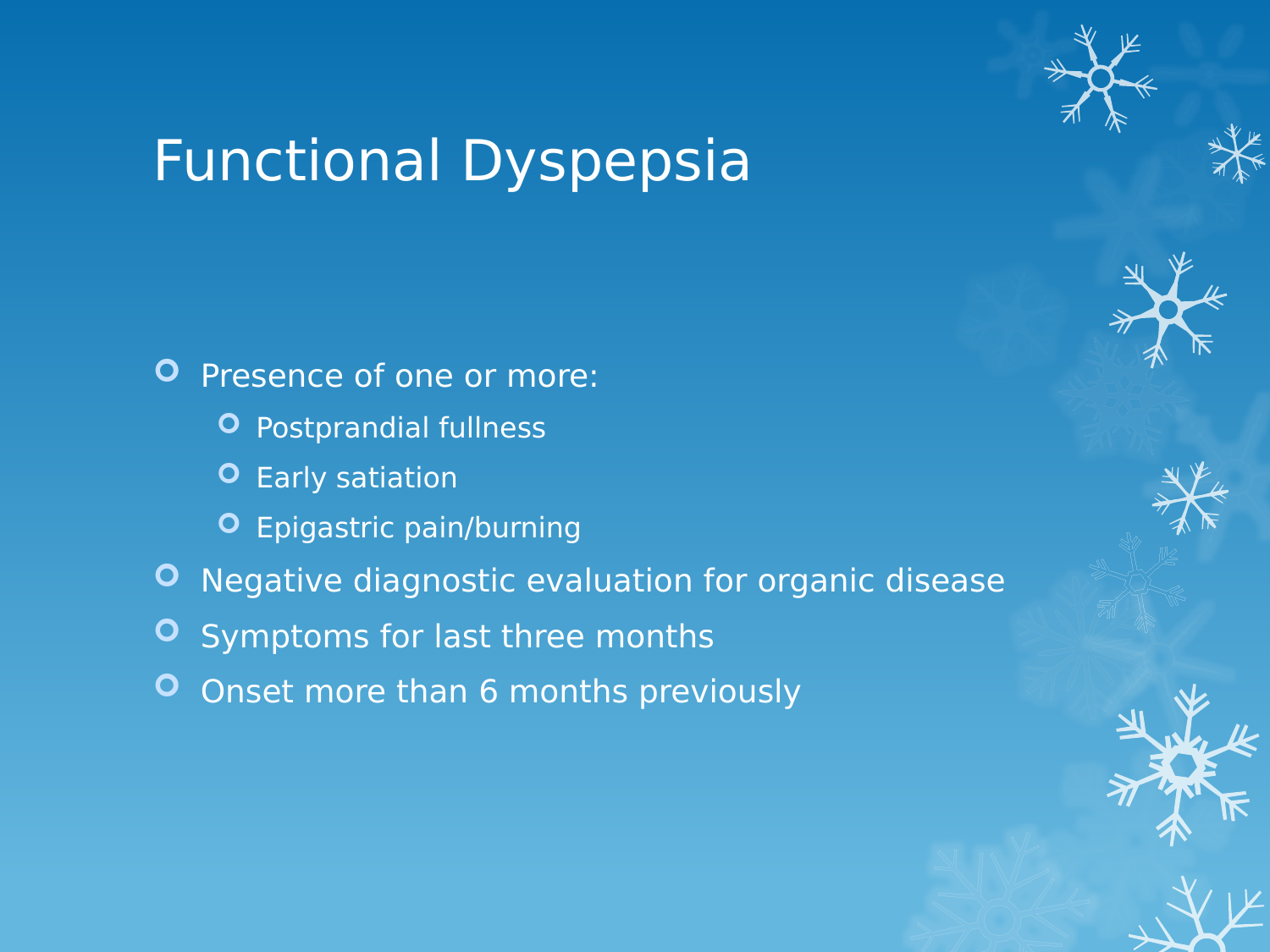

# Functional Dyspepsia
Presence of one or more:
Postprandial fullness
Early satiation
Epigastric pain/burning
Negative diagnostic evaluation for organic disease
Symptoms for last three months
Onset more than 6 months previously